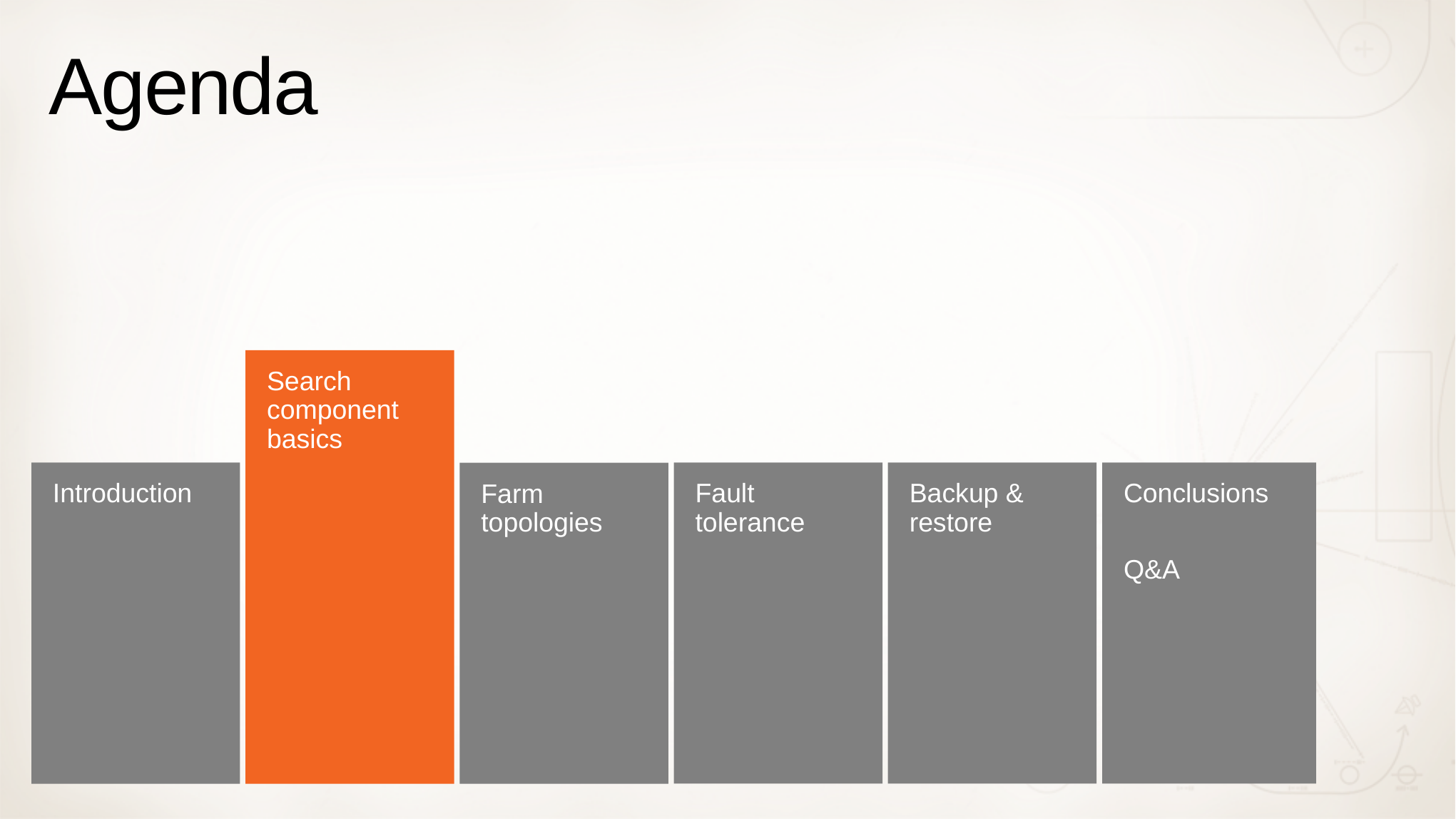

# Agenda
Search component basics
Introduction
Fault tolerance
Backup & restore
Conclusions

Q&A
Farm topologies